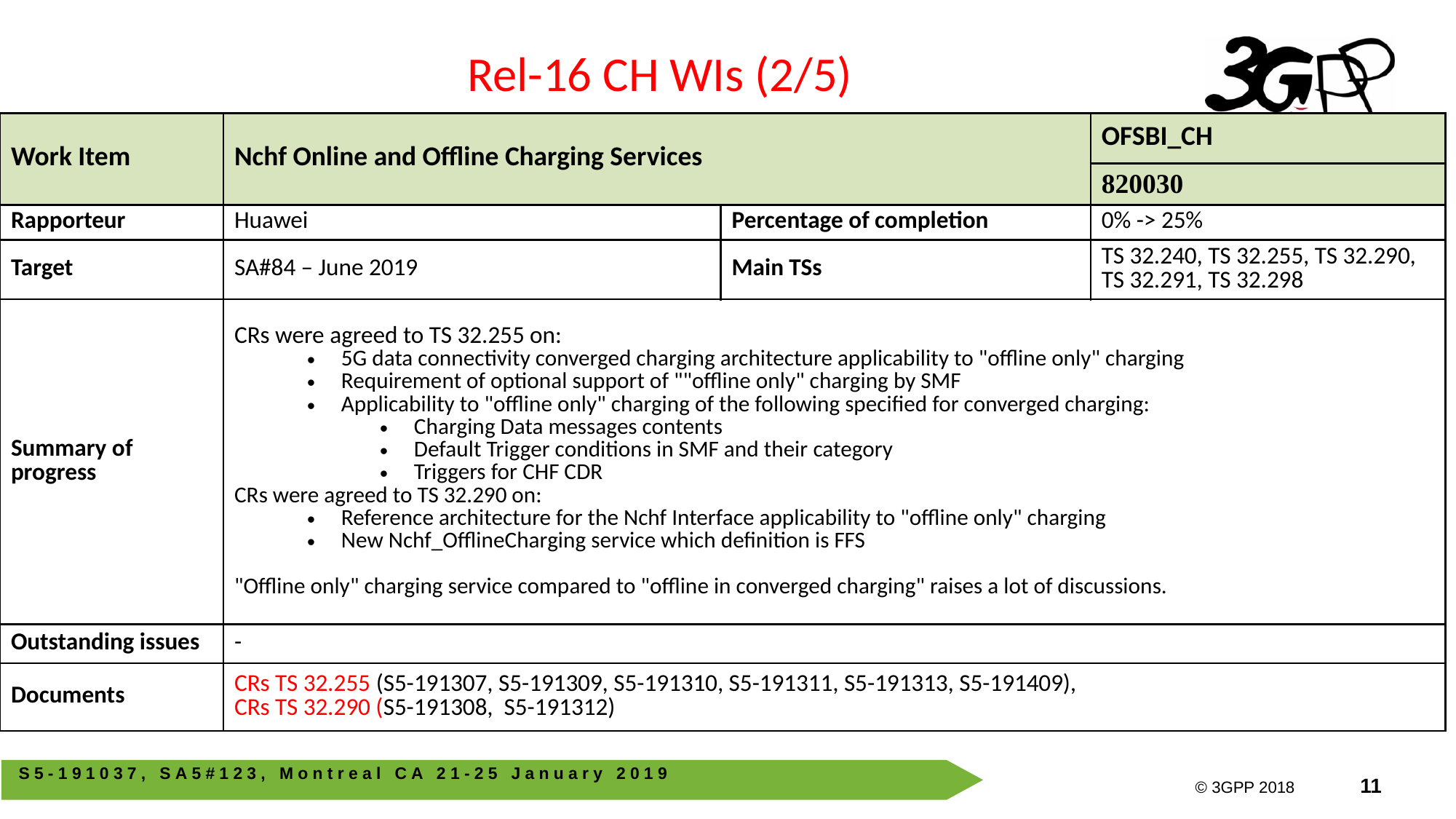

Rel-16 CH WIs (2/5)
| Work Item | Nchf Online and Offline Charging Services |  | OFSBI\_CH |
| --- | --- | --- | --- |
|  |  |  | 820030 |
| Rapporteur | Huawei | Percentage of completion | 0% -> 25% |
| Target | SA#84 – June 2019 | Main TSs | TS 32.240, TS 32.255, TS 32.290, TS 32.291, TS 32.298 |
| Summary of progress | CRs were agreed to TS 32.255 on: 5G data connectivity converged charging architecture applicability to "offline only" charging Requirement of optional support of ""offline only" charging by SMF Applicability to "offline only" charging of the following specified for converged charging: Charging Data messages contents Default Trigger conditions in SMF and their category Triggers for CHF CDR CRs were agreed to TS 32.290 on: Reference architecture for the Nchf Interface applicability to "offline only" charging New Nchf\_OfflineCharging service which definition is FFS "Offline only" charging service compared to "offline in converged charging" raises a lot of discussions. |  |  |
| Outstanding issues | - |  |  |
| Documents | CRs TS 32.255 (S5-191307, S5-191309, S5-191310, S5-191311, S5-191313, S5-191409), CRs TS 32.290 (S5-191308, S5-191312) |  |  |